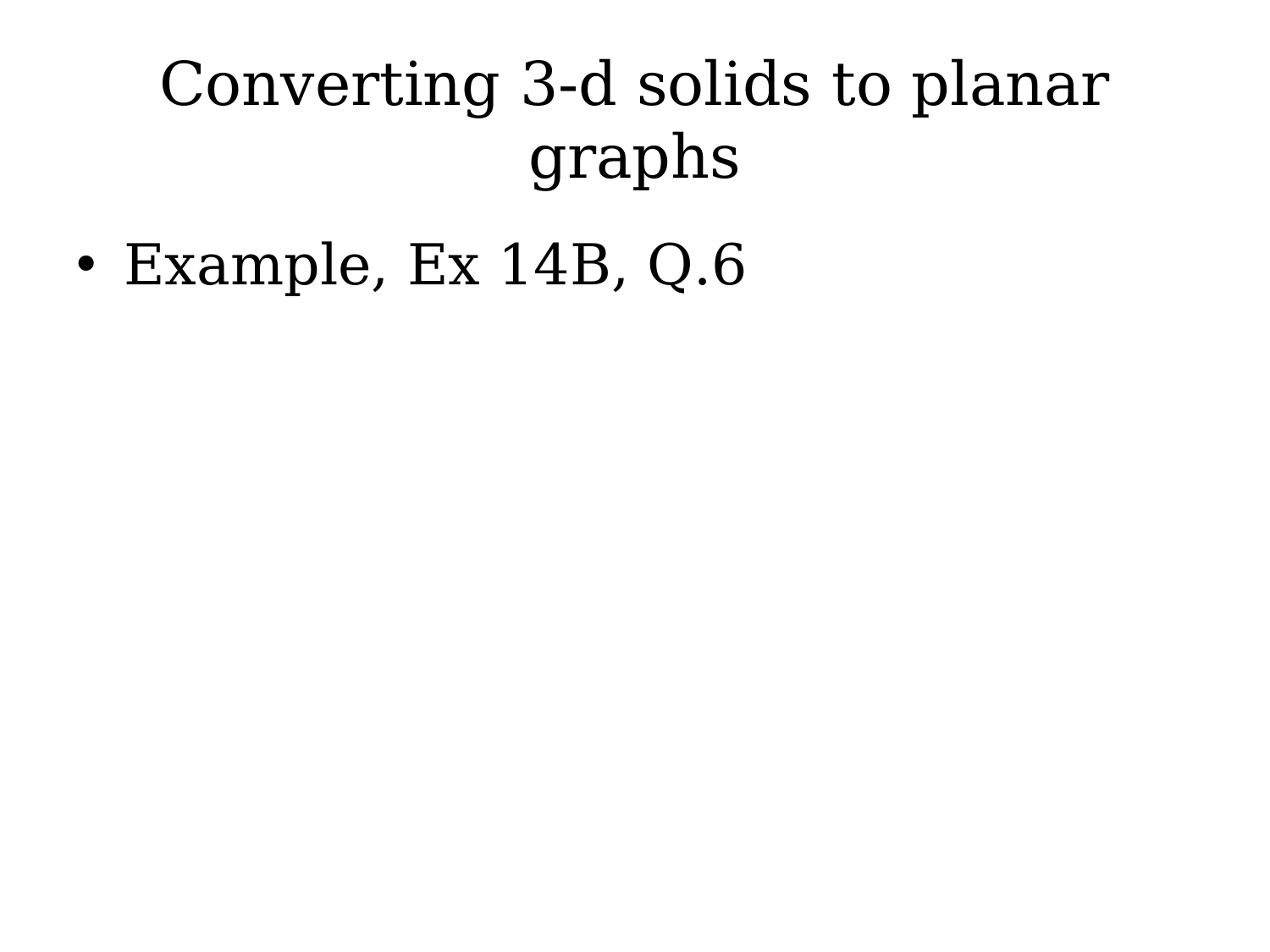

# Converting 3-d solids to planar graphs
Example, Ex 14B, Q.6